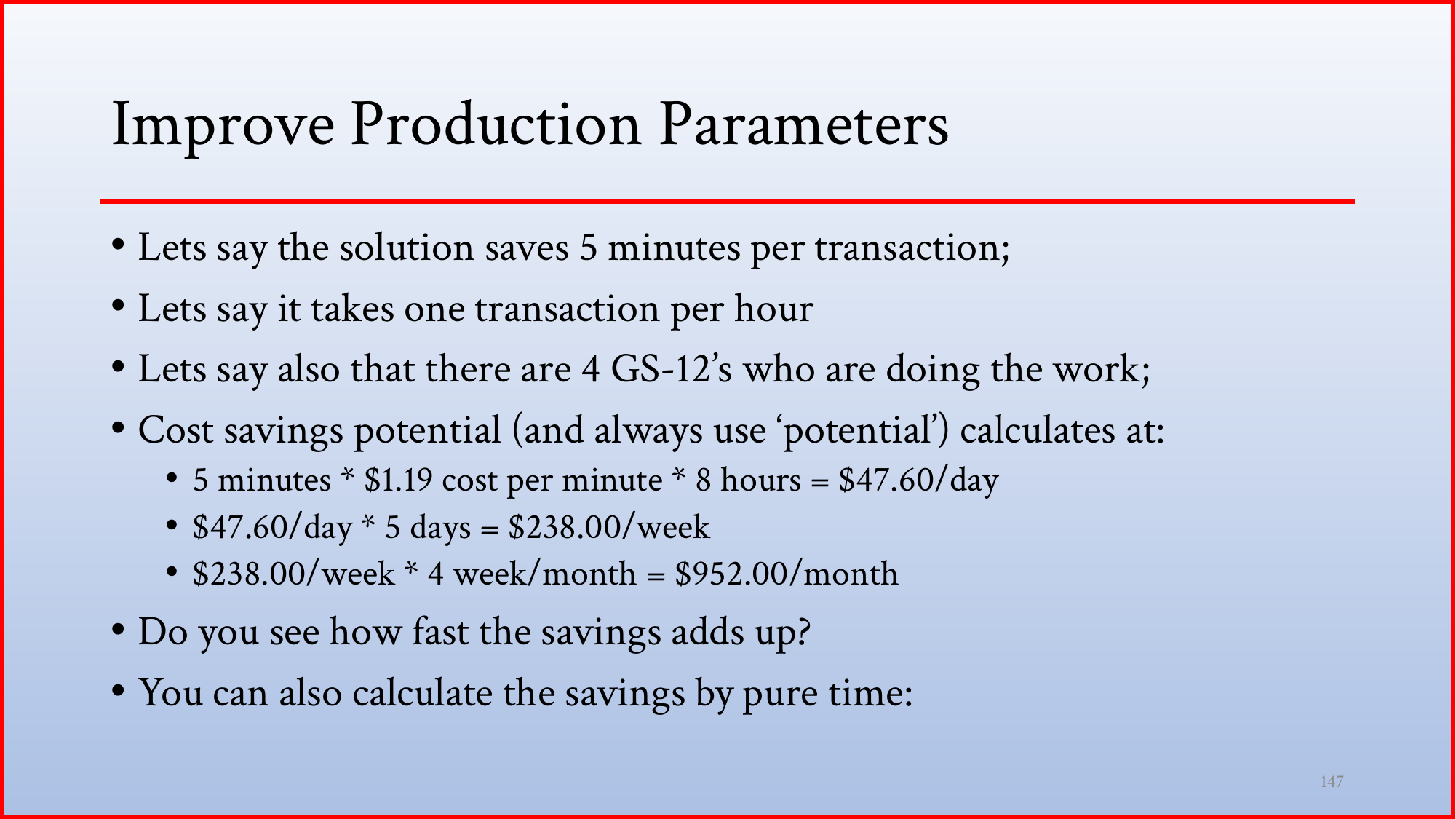

# Improve Production Parameters
Lets say the solution saves 5 minutes per transaction;
Lets say it takes one transaction per hour
Lets say also that there are 4 GS-12’s who are doing the work;
Cost savings potential (and always use ‘potential’) calculates at:
5 minutes * $1.19 cost per minute * 8 hours = $47.60/day
$47.60/day * 5 days = $238.00/week
$238.00/week * 4 week/month = $952.00/month
Do you see how fast the savings adds up?
You can also calculate the savings by pure time:
147